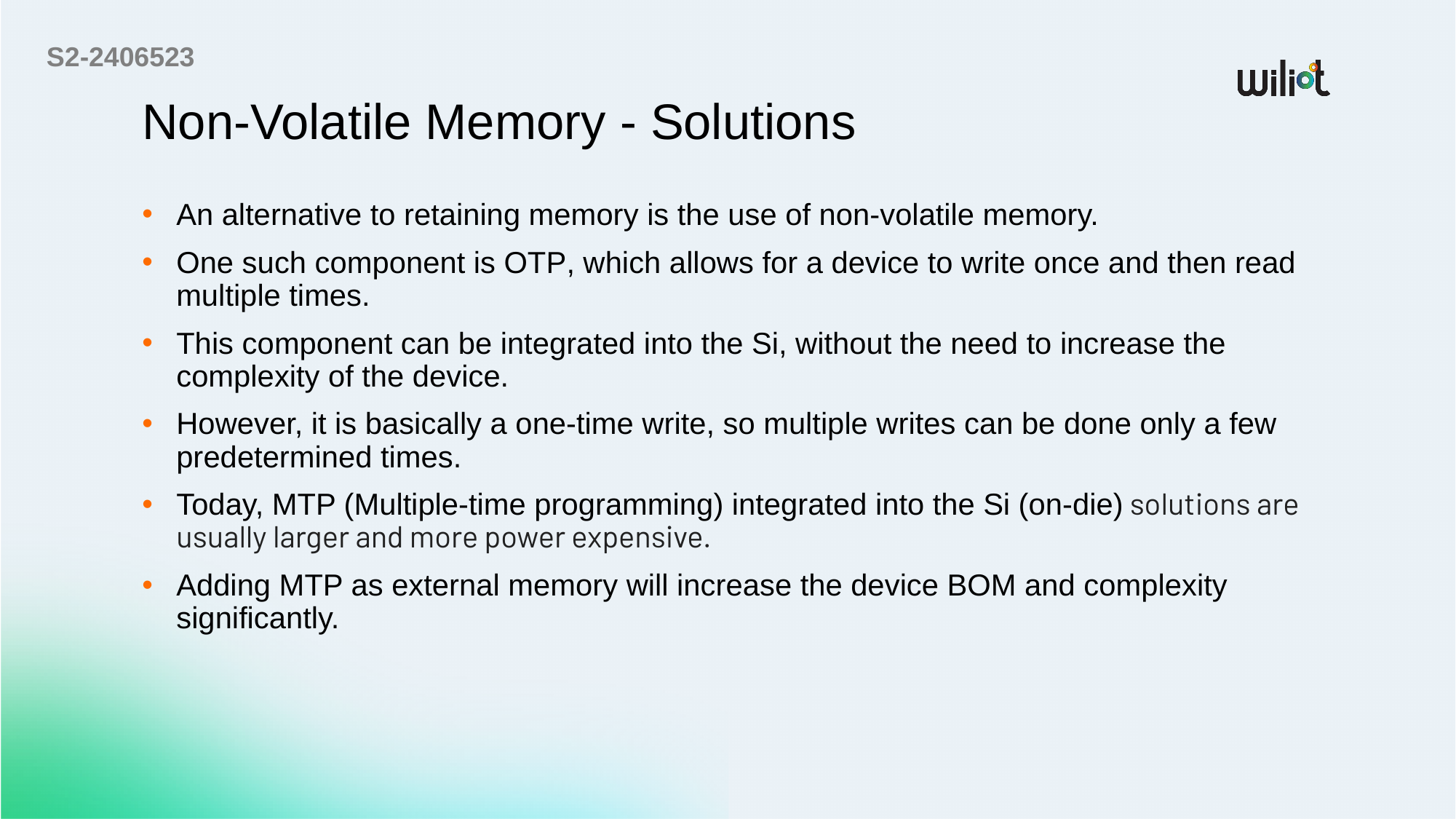

S2-2406523
# Non-Volatile Memory - Solutions
An alternative to retaining memory is the use of non-volatile memory.
One such component is OTP, which allows for a device to write once and then read multiple times.
This component can be integrated into the Si, without the need to increase the complexity of the device.
However, it is basically a one-time write, so multiple writes can be done only a few predetermined times.
Today, MTP (Multiple-time programming) integrated into the Si (on-die) solutions are usually larger and more power expensive.
Adding MTP as external memory will increase the device BOM and complexity significantly.